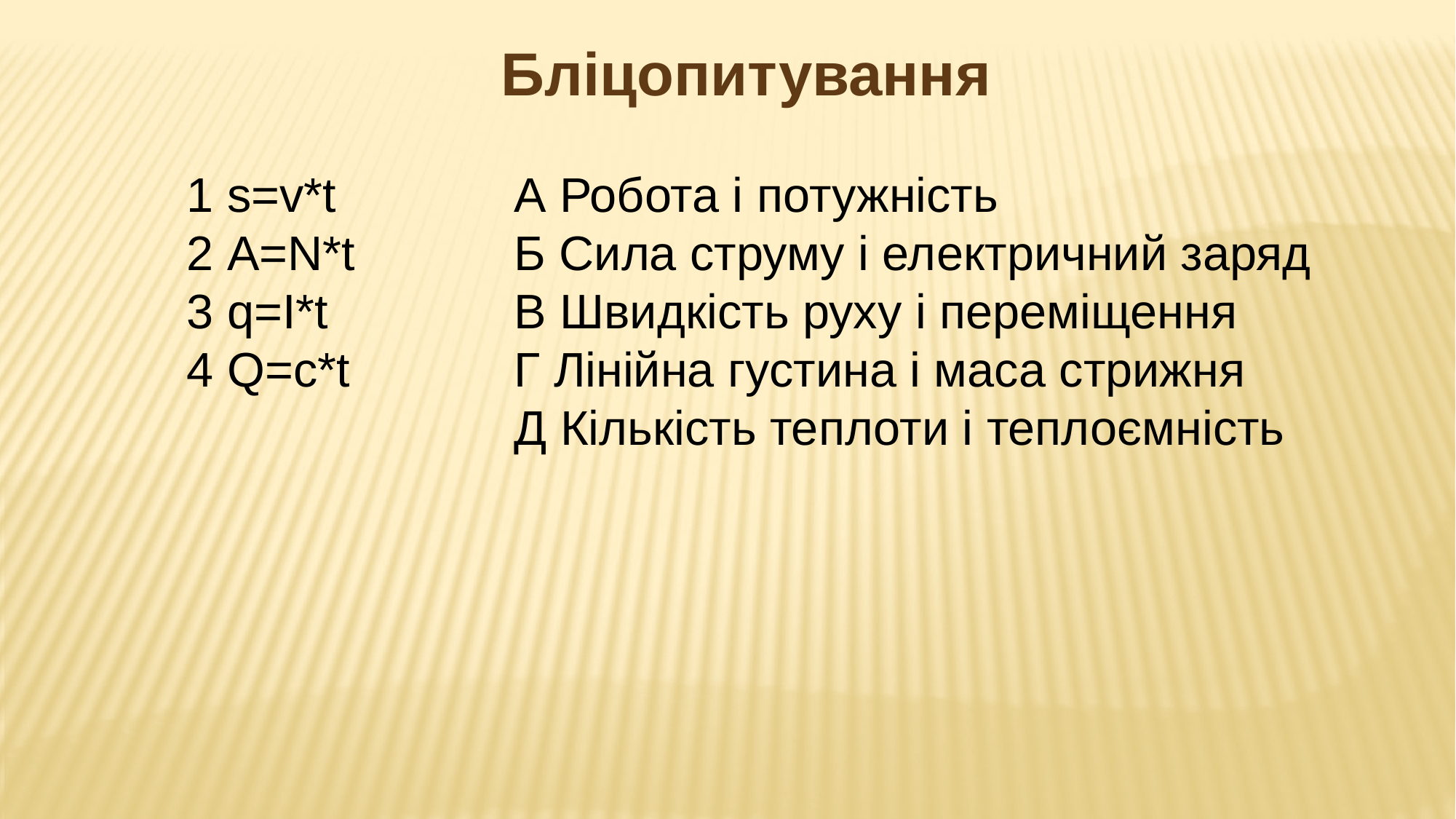

Бліцопитування
1 s=v*t 		А Робота і потужність
2 A=N*t 		Б Сила струму і електричний заряд
3 q=I*t 		В Швидкість руху і переміщення
4 Q=c*t		Г Лінійна густина і маса стрижня
			Д Кількість теплоти і теплоємність